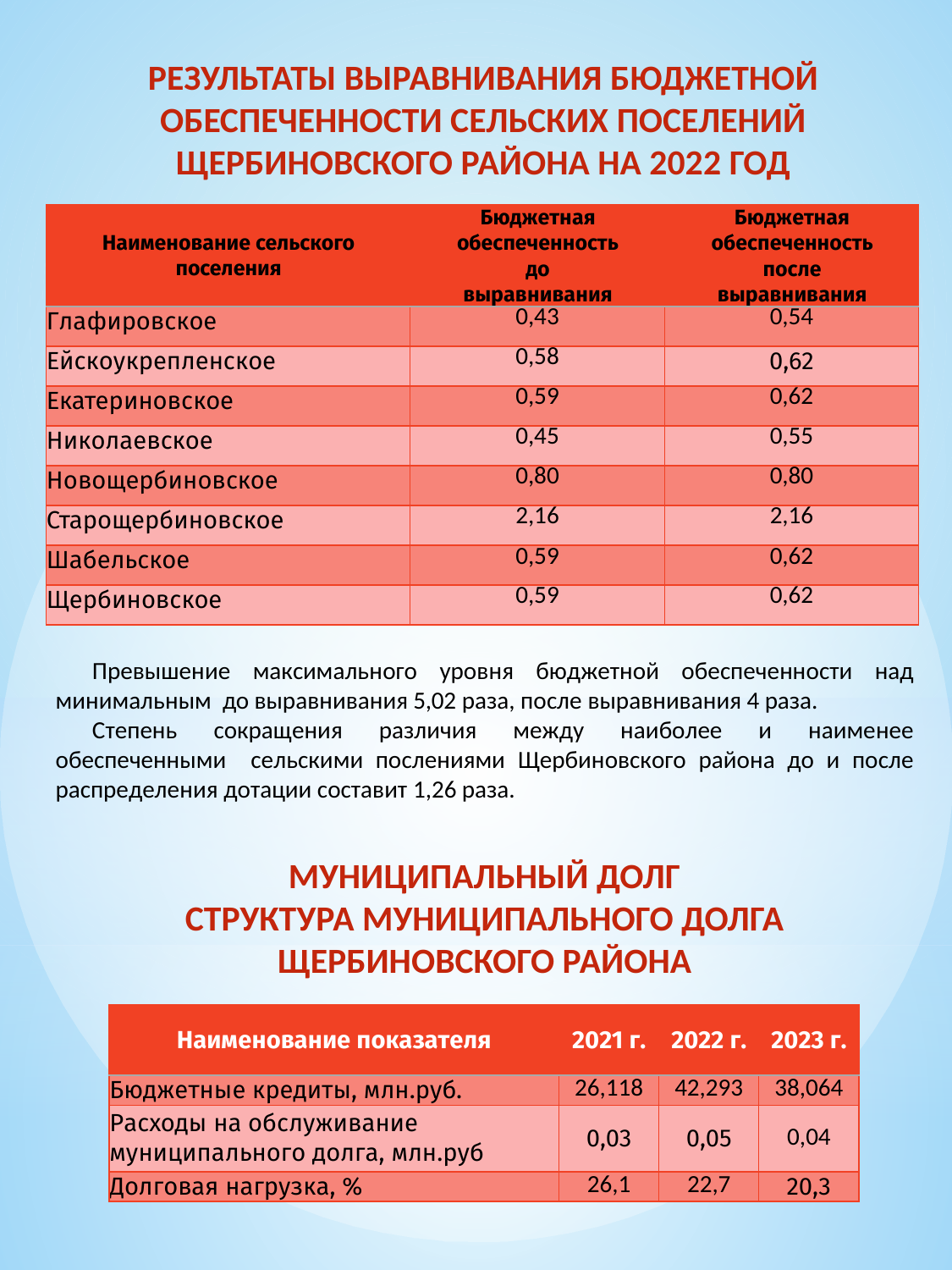

РЕЗУЛЬТАТЫ ВЫРАВНИВАНИЯ БЮДЖЕТНОЙ ОБЕСПЕЧЕННОСТИ СЕЛЬСКИХ ПОСЕЛЕНИЙ ЩЕРБИНОВСКОГО РАЙОНА НА 2022 ГОД
| Наименование сельского поселения | Бюджетная обеспеченность до выравнивания | Бюджетная обеспеченность после выравнивания |
| --- | --- | --- |
| Глафировское | 0,43 | 0,54 |
| Ейскоукрепленское | 0,58 | 0,62 |
| Екатериновское | 0,59 | 0,62 |
| Николаевское | 0,45 | 0,55 |
| Новощербиновское | 0,80 | 0,80 |
| Старощербиновское | 2,16 | 2,16 |
| Шабельское | 0,59 | 0,62 |
| Щербиновское | 0,59 | 0,62 |
Превышение  максимального  уровня  бюджетной  обеспеченности  над минимальным  до выравнивания 5,02 раза, после выравнивания 4 раза.
Степень  сокращения  различия  между  наиболее  и  наименее обеспеченными  сельскими послениями Щербиновского района до и после распределения дотации составит 1,26 раза.

МУНИЦИПАЛЬНЫЙ ДОЛГ
СТРУКТУРА МУНИЦИПАЛЬНОГО ДОЛГА ЩЕРБИНОВСКОГО РАЙОНА
| Наименование показателя | 2021 г. | 2022 г. | 2023 г. |
| --- | --- | --- | --- |
| Бюджетные кредиты, млн.руб. | 26,118 | 42,293 | 38,064 |
| Расходы на обслуживание муниципального долга, млн.руб | 0,03 | 0,05 | 0,04 |
| Долговая нагрузка, % | 26,1 | 22,7 | 20,3 |